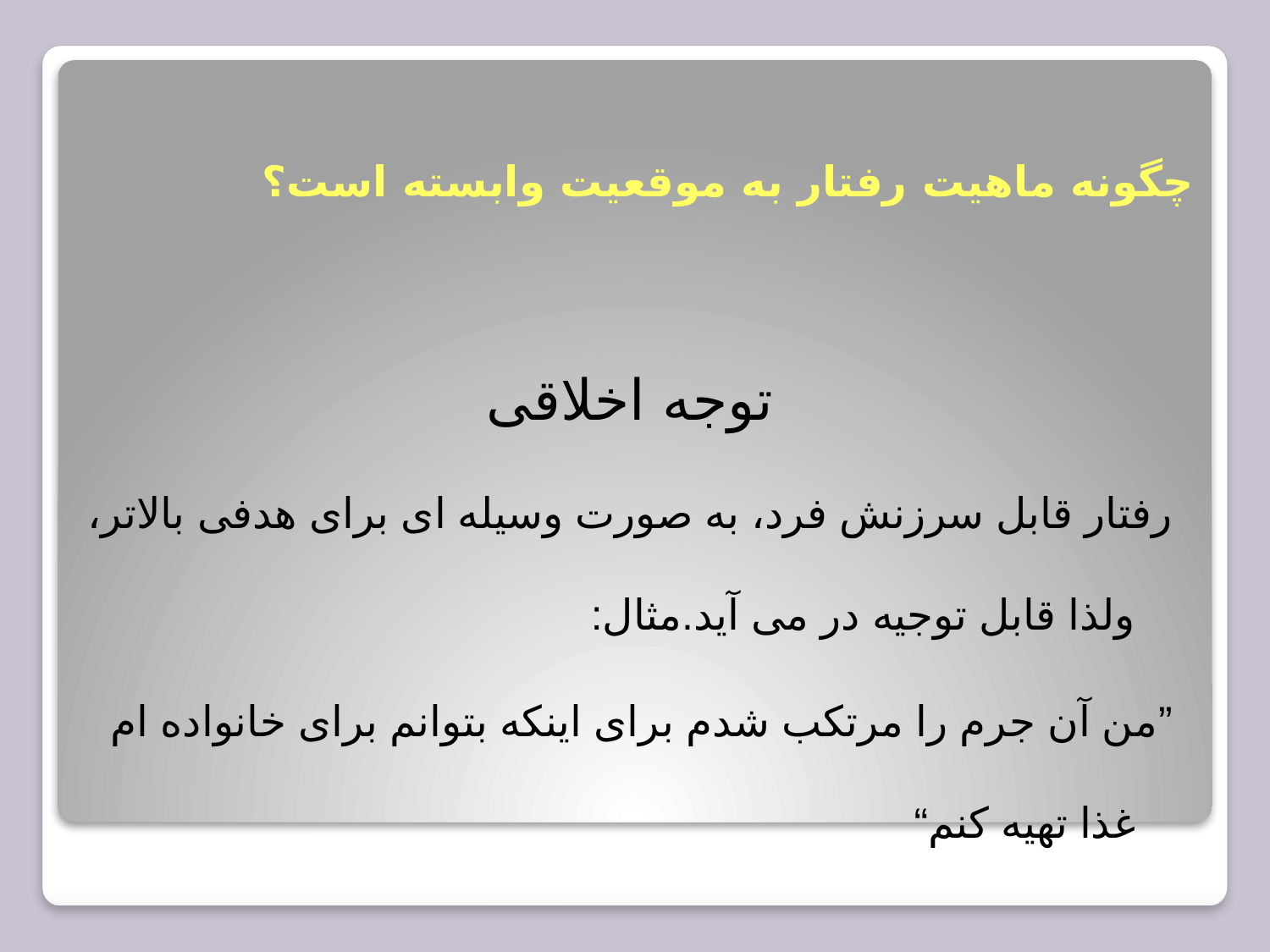

# چگونه ماهیت رفتار به موقعیت وابسته است؟
توجه اخلاقی
رفتار قابل سرزنش فرد، به صورت وسیله ای برای هدفی بالاتر، ولذا قابل توجیه در می آید.مثال:
”من آن جرم را مرتکب شدم برای اینکه بتوانم برای خانواده ام غذا تهیه کنم“